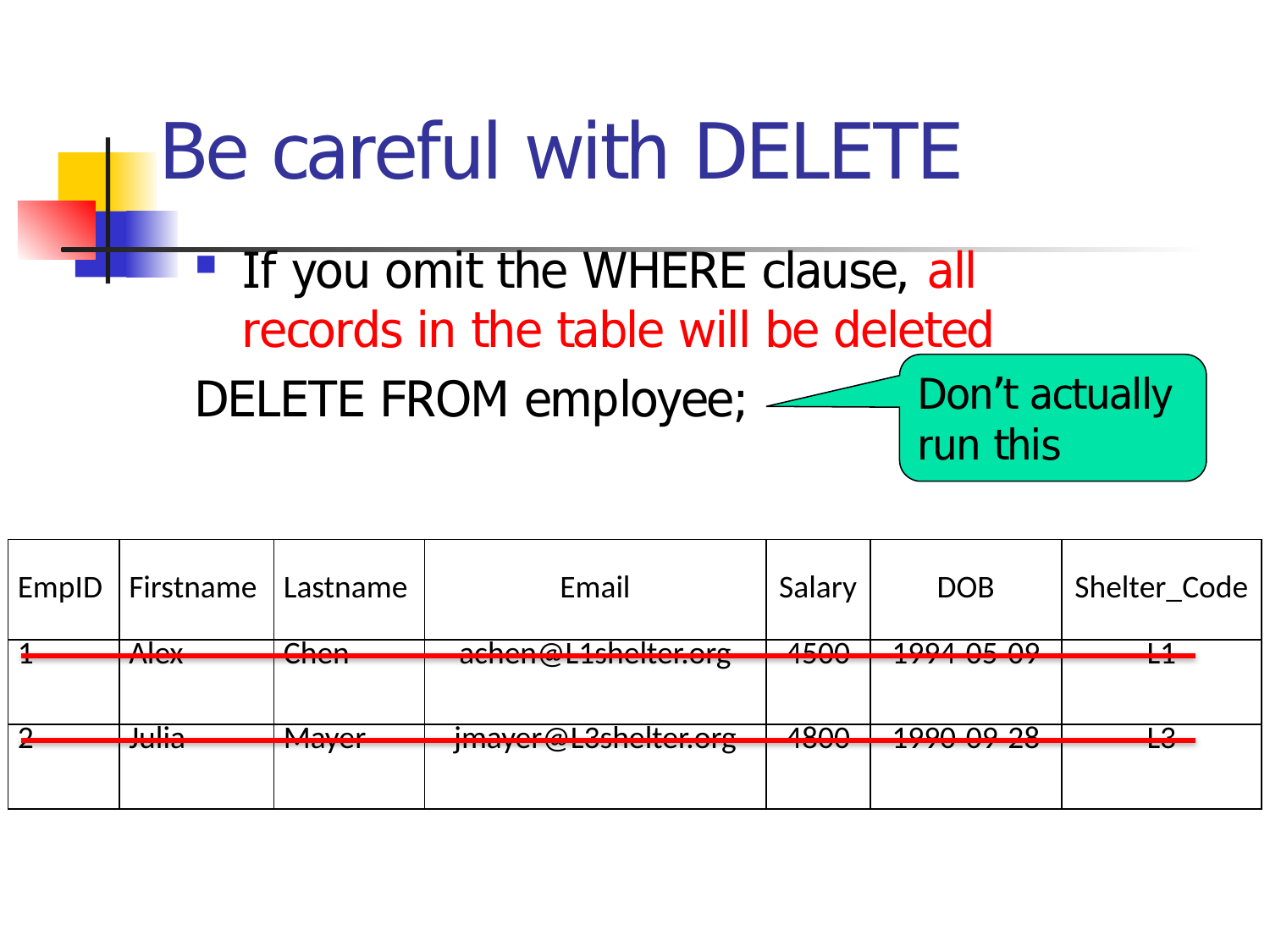

# Be careful with DELETE
If you omit the WHERE clause, all records in the table will be deleted
DELETE FROM employee;

Don’t actually
run this
| EmpID | Firstname | Lastname | Email | Salary | DOB | Shelter\_Code |
| --- | --- | --- | --- | --- | --- | --- |
| 1 | Alex | Chen | achen@L1shelter.org | 4500 | 1994-05-09 | L1 |
| 2 | Julia | Mayer | jmayer@L3shelter.org | 4800 | 1990-09-28 | L3 |